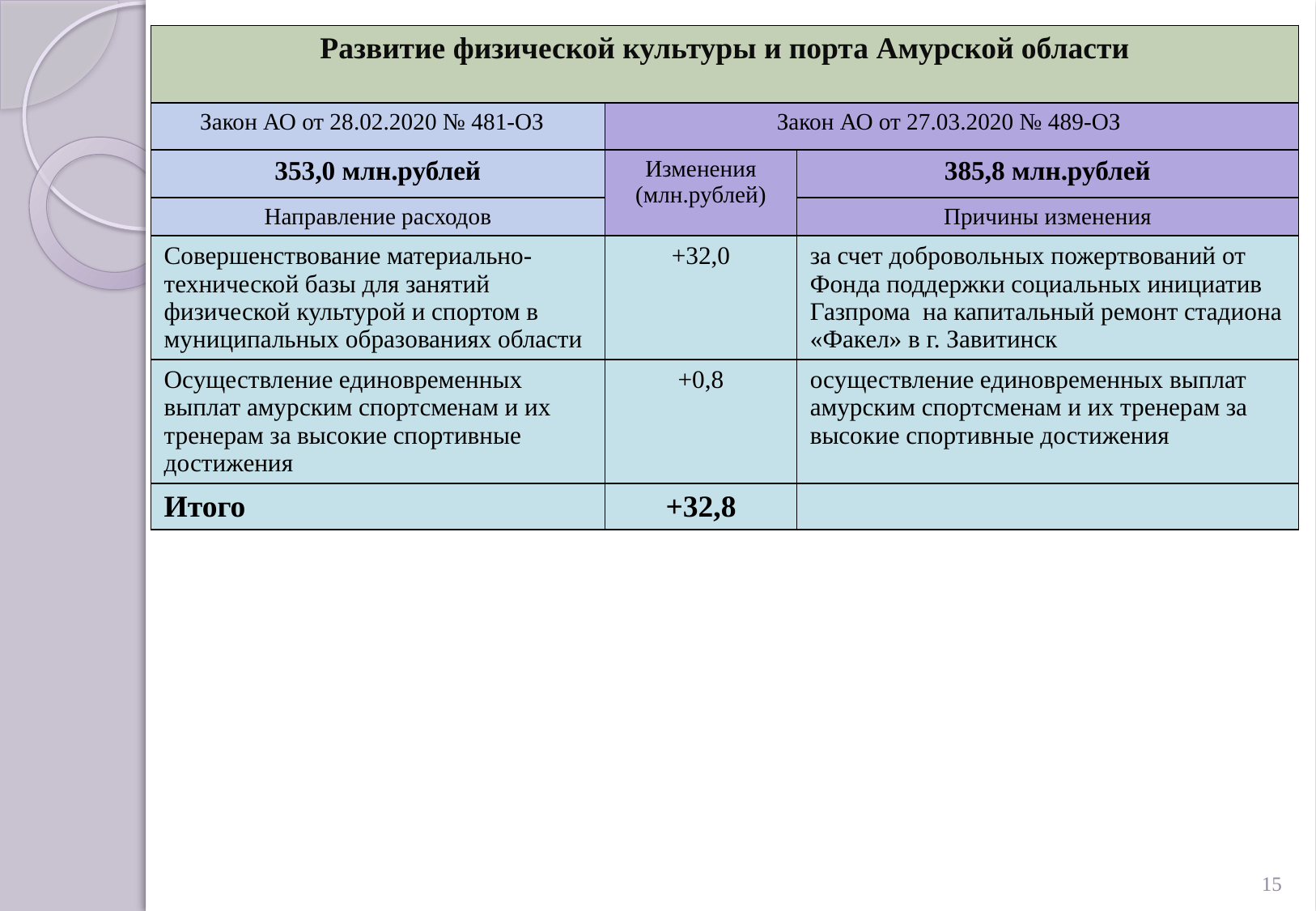

| Развитие физической культуры и порта Амурской области |  |  |
| --- | --- | --- |
| Закон АО от 28.02.2020 № 481-ОЗ | Закон АО от 27.03.2020 № 489-ОЗ |  |
| 353,0 млн.рублей | Изменения (млн.рублей) | 385,8 млн.рублей |
| Направление расходов |  | Причины изменения |
| Совершенствование материально-технической базы для занятий физической культурой и спортом в муниципальных образованиях области | +32,0 | за счет добровольных пожертвований от Фонда поддержки социальных инициатив Газпрома на капитальный ремонт стадиона «Факел» в г. Завитинск |
| Осуществление единовременных выплат амурским спортсменам и их тренерам за высокие спортивные достижения | +0,8 | осуществление единовременных выплат амурским спортсменам и их тренерам за высокие спортивные достижения |
| Итого | +32,8 |  |
15